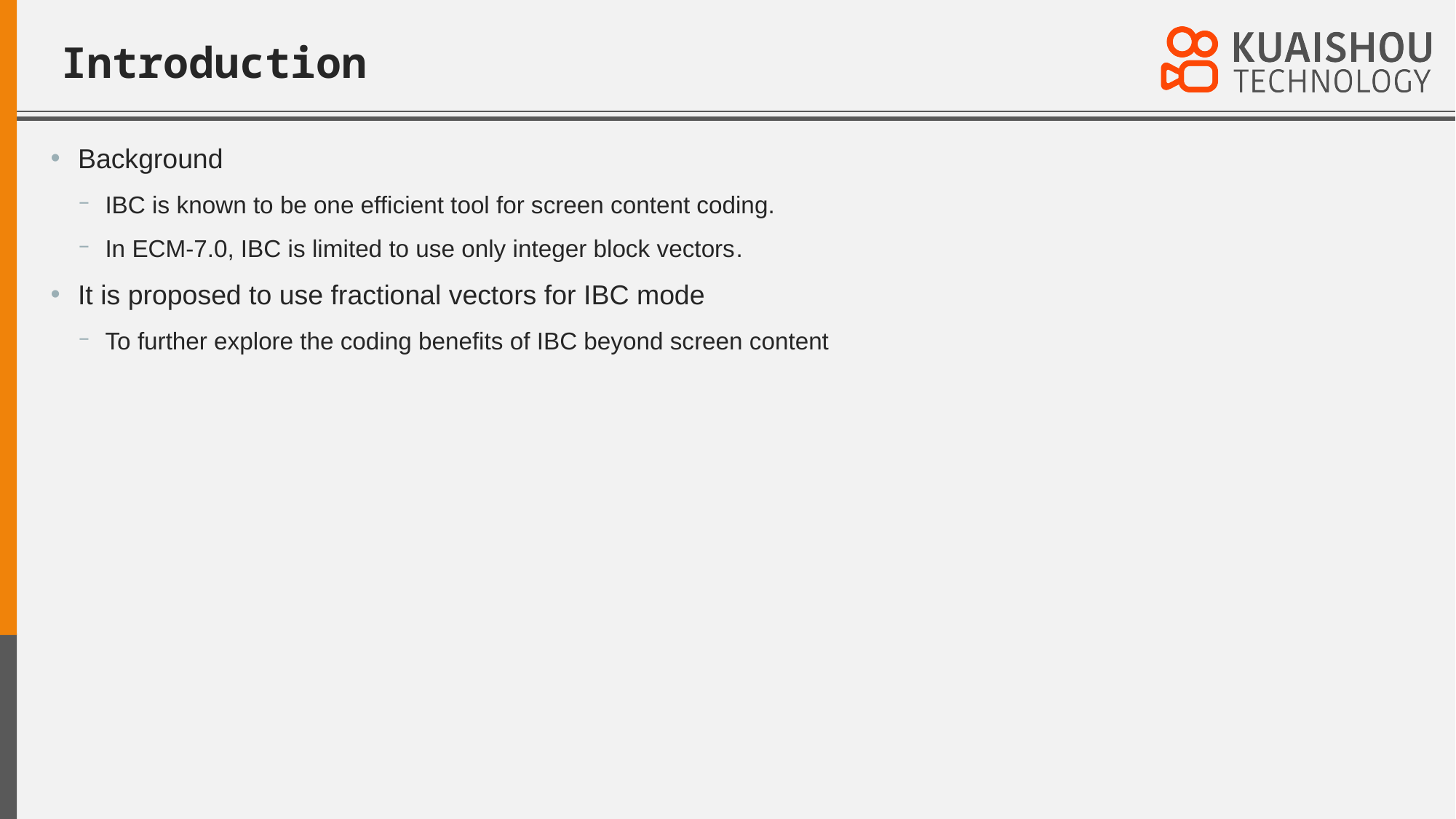

# Introduction
Background
IBC is known to be one efficient tool for screen content coding.
In ECM-7.0, IBC is limited to use only integer block vectors.
It is proposed to use fractional vectors for IBC mode
To further explore the coding benefits of IBC beyond screen content